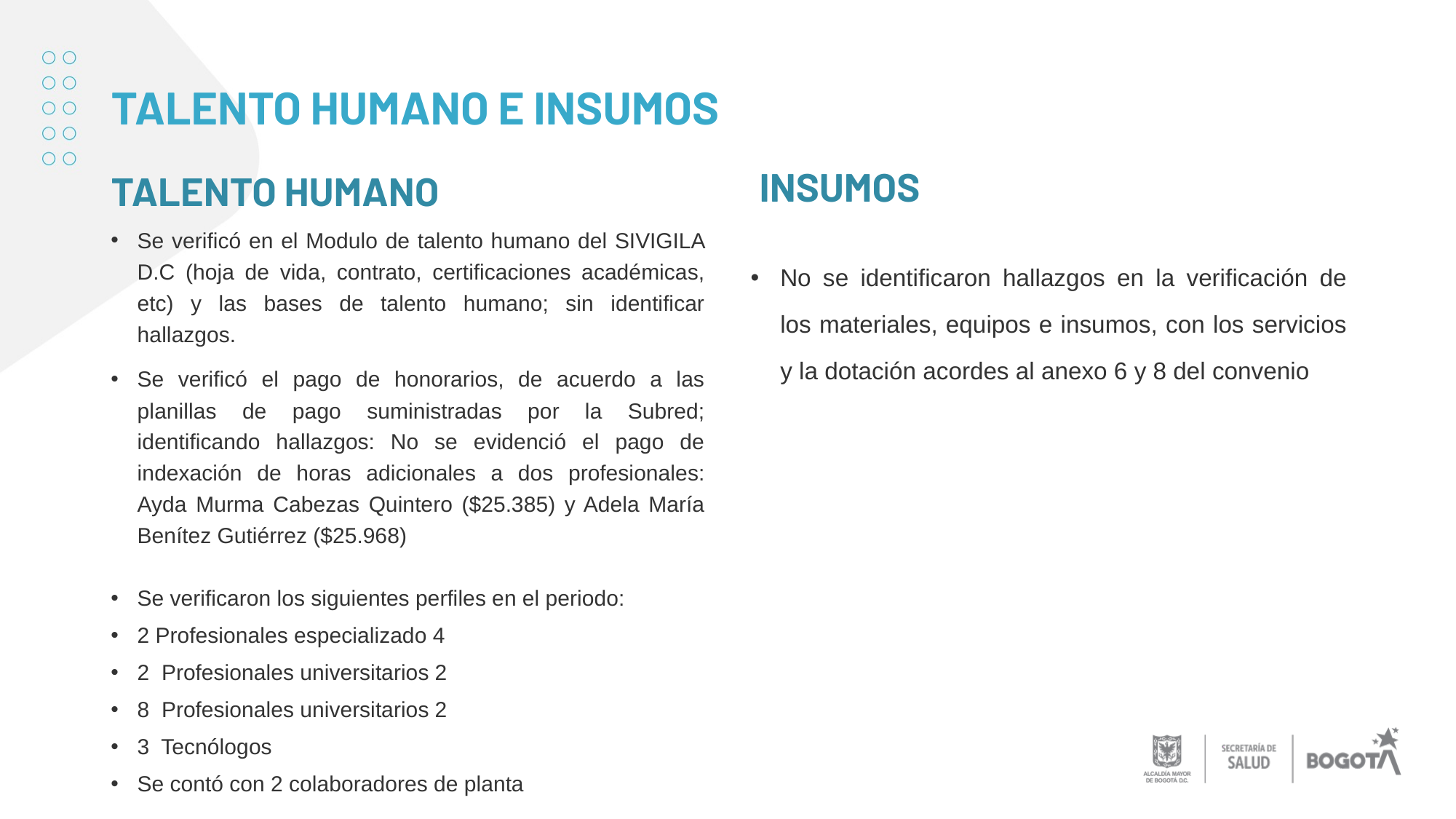

# TALENTO HUMANO E INSUMOS
INSUMOS
TALENTO HUMANO
Se verificó en el Modulo de talento humano del SIVIGILA D.C (hoja de vida, contrato, certificaciones académicas, etc) y las bases de talento humano; sin identificar hallazgos.
Se verificó el pago de honorarios, de acuerdo a las planillas de pago suministradas por la Subred; identificando hallazgos: No se evidenció el pago de indexación de horas adicionales a dos profesionales: Ayda Murma Cabezas Quintero ($25.385) y Adela María Benítez Gutiérrez ($25.968)

Se verificaron los siguientes perfiles en el periodo:
2 Profesionales especializado 4
2  Profesionales universitarios 2
8  Profesionales universitarios 2
3  Tecnólogos
Se contó con 2 colaboradores de planta

No se identificaron hallazgos en la verificación de los materiales, equipos e insumos, con los servicios y la dotación acordes al anexo 6 y 8 del convenio